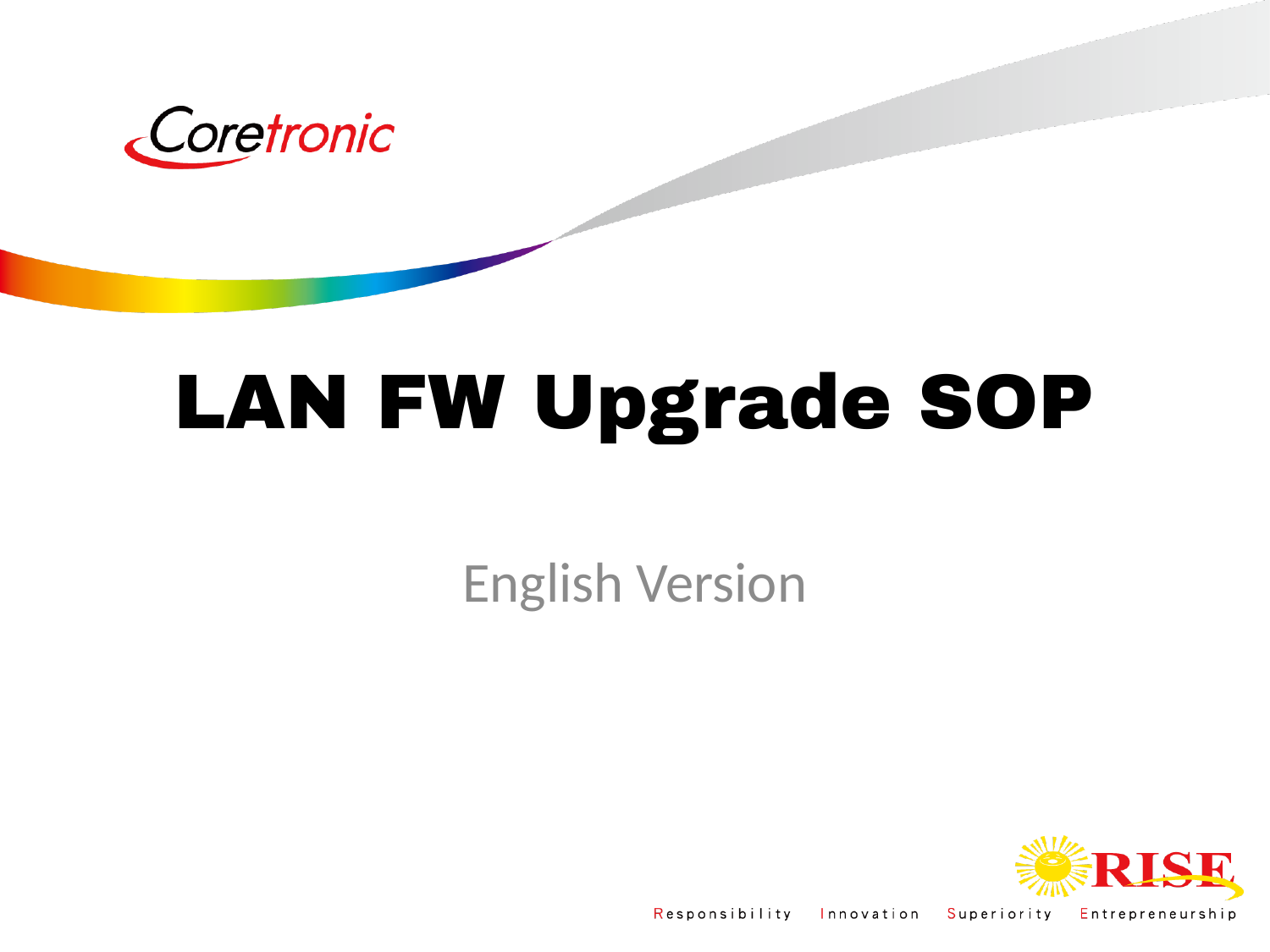

# LAN FW Upgrade SOP
English Version